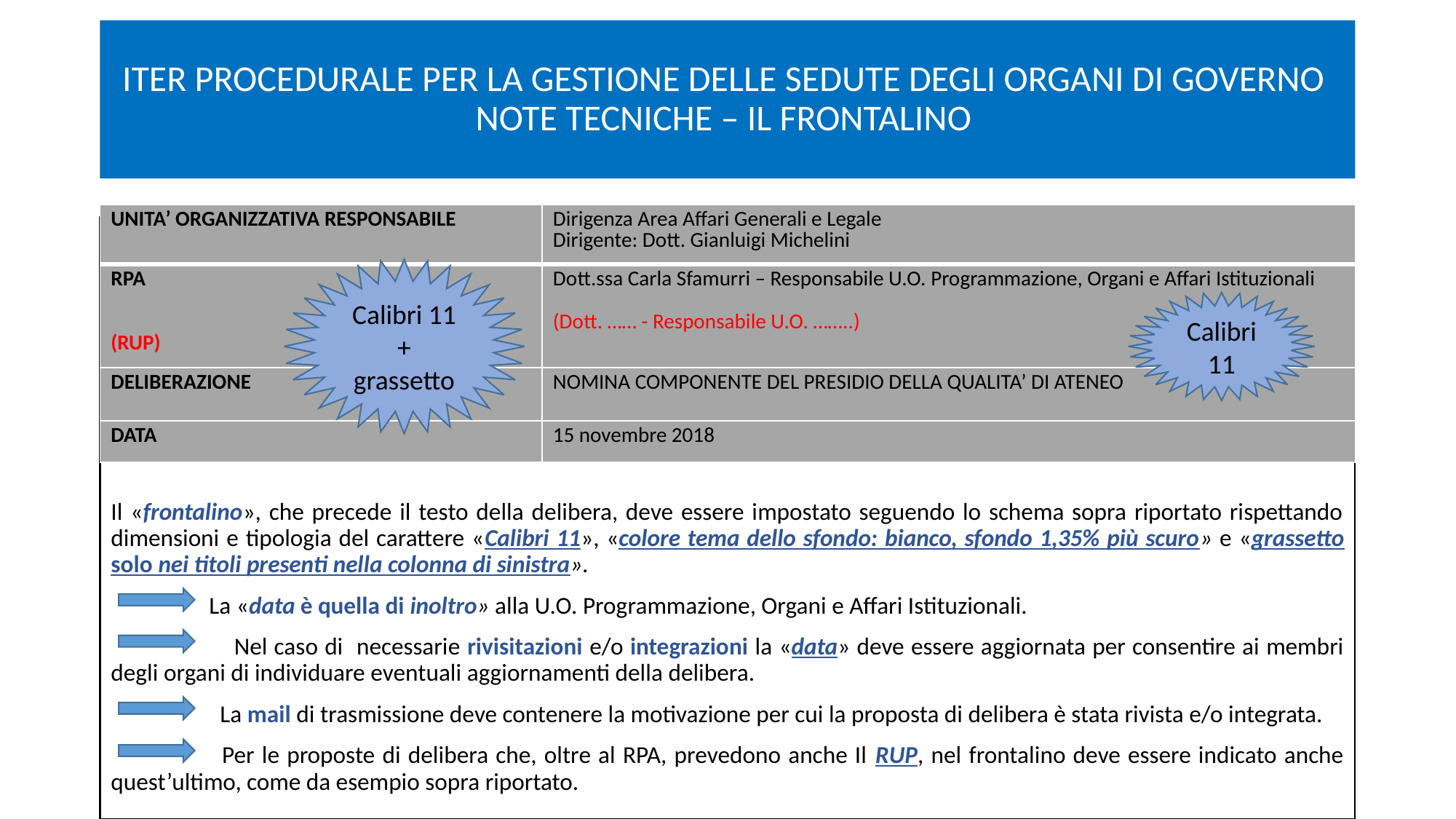

# ITER PROCEDURALE PER LA GESTIONE DELLE SEDUTE DEGLI ORGANI DI GOVERNO NOTE TECNICHE – IL FRONTALINO
| UNITA’ ORGANIZZATIVA RESPONSABILE | Dirigenza Area Affari Generali e Legale Dirigente: Dott. Gianluigi Michelini |
| --- | --- |
| RPA (RUP) | Dott.ssa Carla Sfamurri – Responsabile U.O. Programmazione, Organi e Affari Istituzionali (Dott. …… - Responsabile U.O. ……..) |
| DELIBERAZIONE | NOMINA COMPONENTE DEL PRESIDIO DELLA QUALITA’ DI ATENEO |
| DATA | 15 novembre 2018 |

Il «frontalino», che precede il testo della delibera, deve essere impostato seguendo lo schema sopra riportato rispettando dimensioni e tipologia del carattere «Calibri 11», «colore tema dello sfondo: bianco, sfondo 1,35% più scuro» e «grassetto solo nei titoli presenti nella colonna di sinistra».
                  La «data è quella di inoltro» alla U.O. Programmazione, Organi e Affari Istituzionali.
                  Nel caso di  necessarie rivisitazioni e/o integrazioni la «data» deve essere aggiornata per consentire ai membri degli organi di individuare eventuali aggiornamenti della delibera.
	La mail di trasmissione deve contenere la motivazione per cui la proposta di delibera è stata rivista e/o integrata.
 	Per le proposte di delibera che, oltre al RPA, prevedono anche Il RUP, nel frontalino deve essere indicato anche quest’ultimo, come da esempio sopra riportato.
Calibri 11 + grassetto
Calibri 11

21